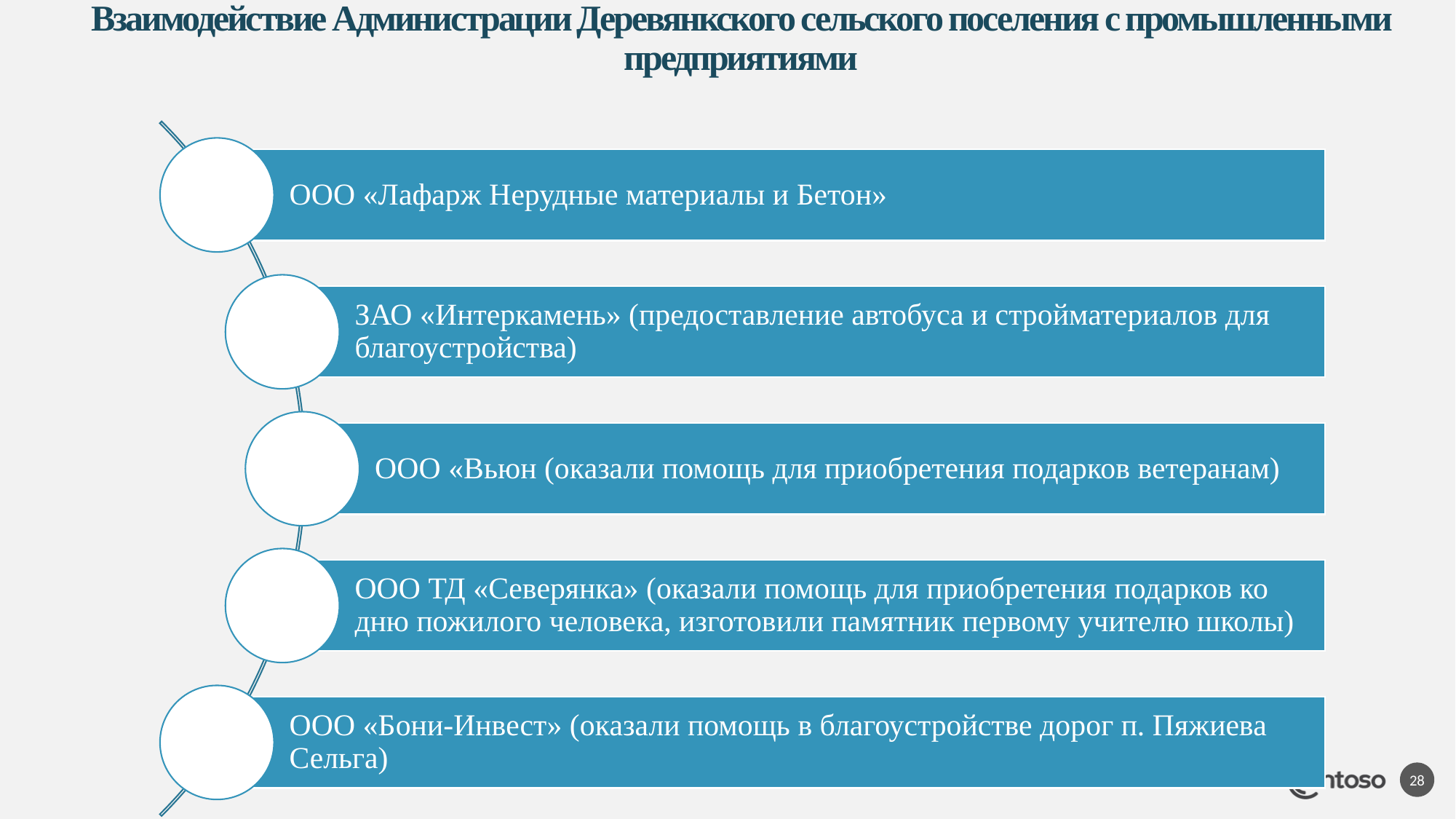

# Взаимодействие Администрации Деревянкского сельского поселения с промышленными предприятиями
ООО «Лафарж Нерудные материалы и Бетон»
ЗАО «Интеркамень» (предоставление автобуса и стройматериалов для благоустройства)
ООО «Вьюн (оказали помощь для приобретения подарков ветеранам)
ООО ТД «Северянка» (оказали помощь для приобретения подарков ко дню пожилого человека, изготовили памятник первому учителю школы)
ООО «Бони-Инвест» (оказали помощь в благоустройстве дорог п. Пяжиева Сельга)
28